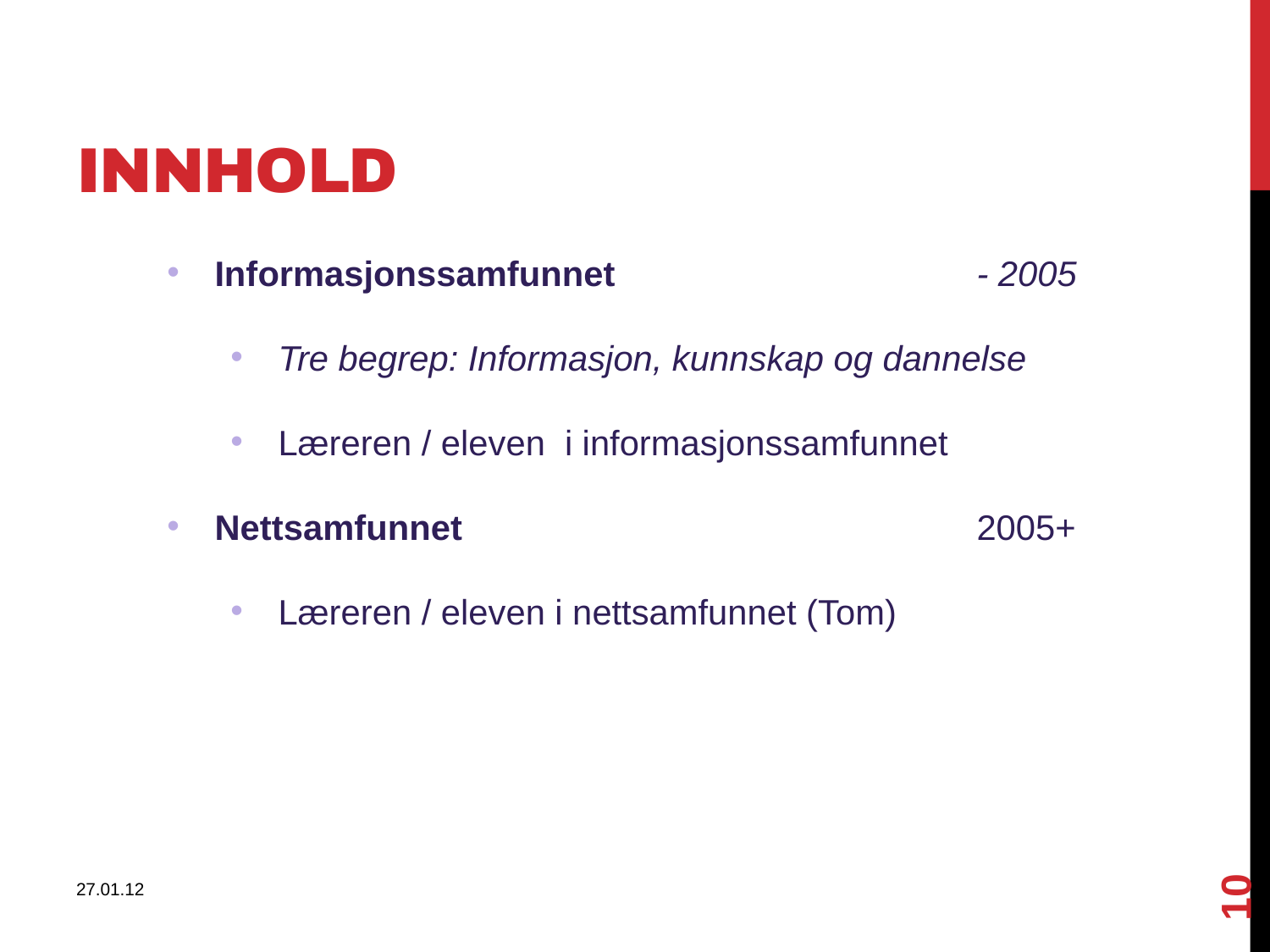

# Innhold
Informasjonssamfunnet 			- 2005
Tre begrep: Informasjon, kunnskap og dannelse
Læreren / eleven  i informasjonssamfunnet
Nettsamfunnet 				2005+
Læreren / eleven i nettsamfunnet (Tom)
10
27.01.12